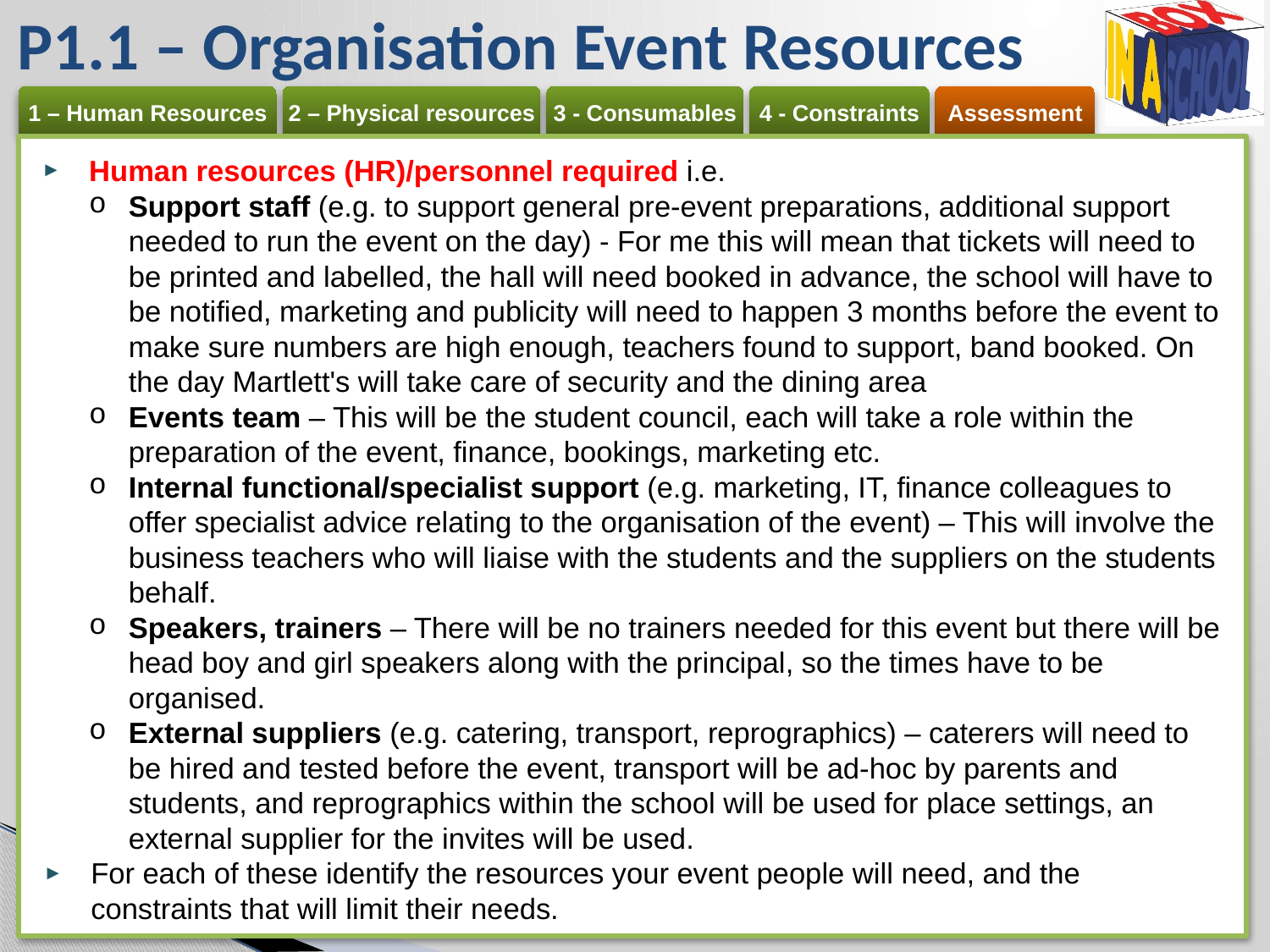

# P1.1 – Organisation Event Resources
Human resources (HR)/personnel required i.e.
Support staff (e.g. to support general pre-event preparations, additional support needed to run the event on the day) - For me this will mean that tickets will need to be printed and labelled, the hall will need booked in advance, the school will have to be notified, marketing and publicity will need to happen 3 months before the event to make sure numbers are high enough, teachers found to support, band booked. On the day Martlett's will take care of security and the dining area
Events team – This will be the student council, each will take a role within the preparation of the event, finance, bookings, marketing etc.
Internal functional/specialist support (e.g. marketing, IT, finance colleagues to offer specialist advice relating to the organisation of the event) – This will involve the business teachers who will liaise with the students and the suppliers on the students behalf.
Speakers, trainers – There will be no trainers needed for this event but there will be head boy and girl speakers along with the principal, so the times have to be organised.
External suppliers (e.g. catering, transport, reprographics) – caterers will need to be hired and tested before the event, transport will be ad-hoc by parents and students, and reprographics within the school will be used for place settings, an external supplier for the invites will be used.
For each of these identify the resources your event people will need, and the constraints that will limit their needs.